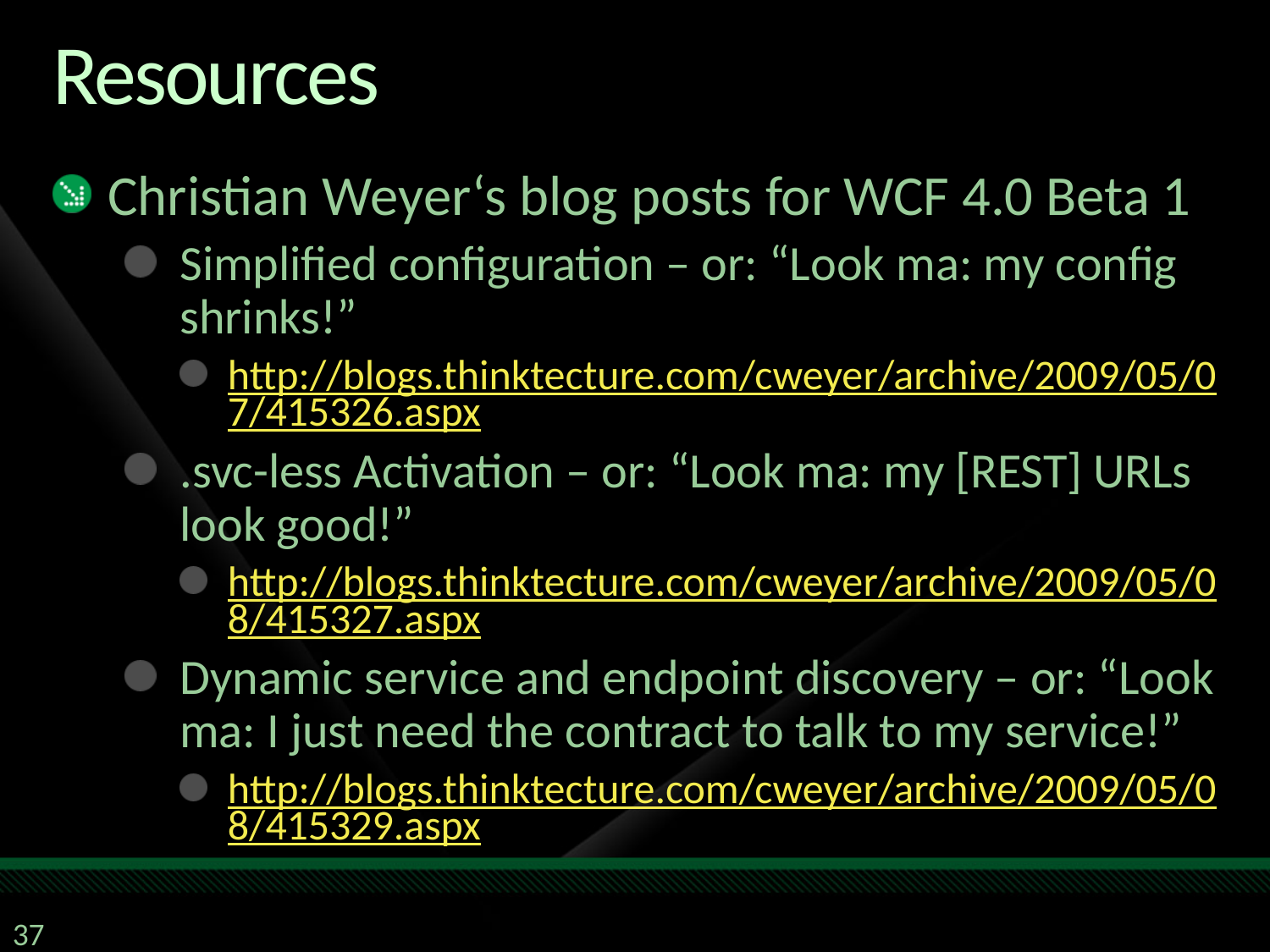

# Resources
Christian Weyer‘s blog posts for WCF 4.0 Beta 1
Simplified configuration – or: “Look ma: my config shrinks!”
http://blogs.thinktecture.com/cweyer/archive/2009/05/07/415326.aspx
.svc-less Activation – or: “Look ma: my [REST] URLs look good!”
http://blogs.thinktecture.com/cweyer/archive/2009/05/08/415327.aspx
Dynamic service and endpoint discovery – or: “Look ma: I just need the contract to talk to my service!”
http://blogs.thinktecture.com/cweyer/archive/2009/05/08/415329.aspx
37